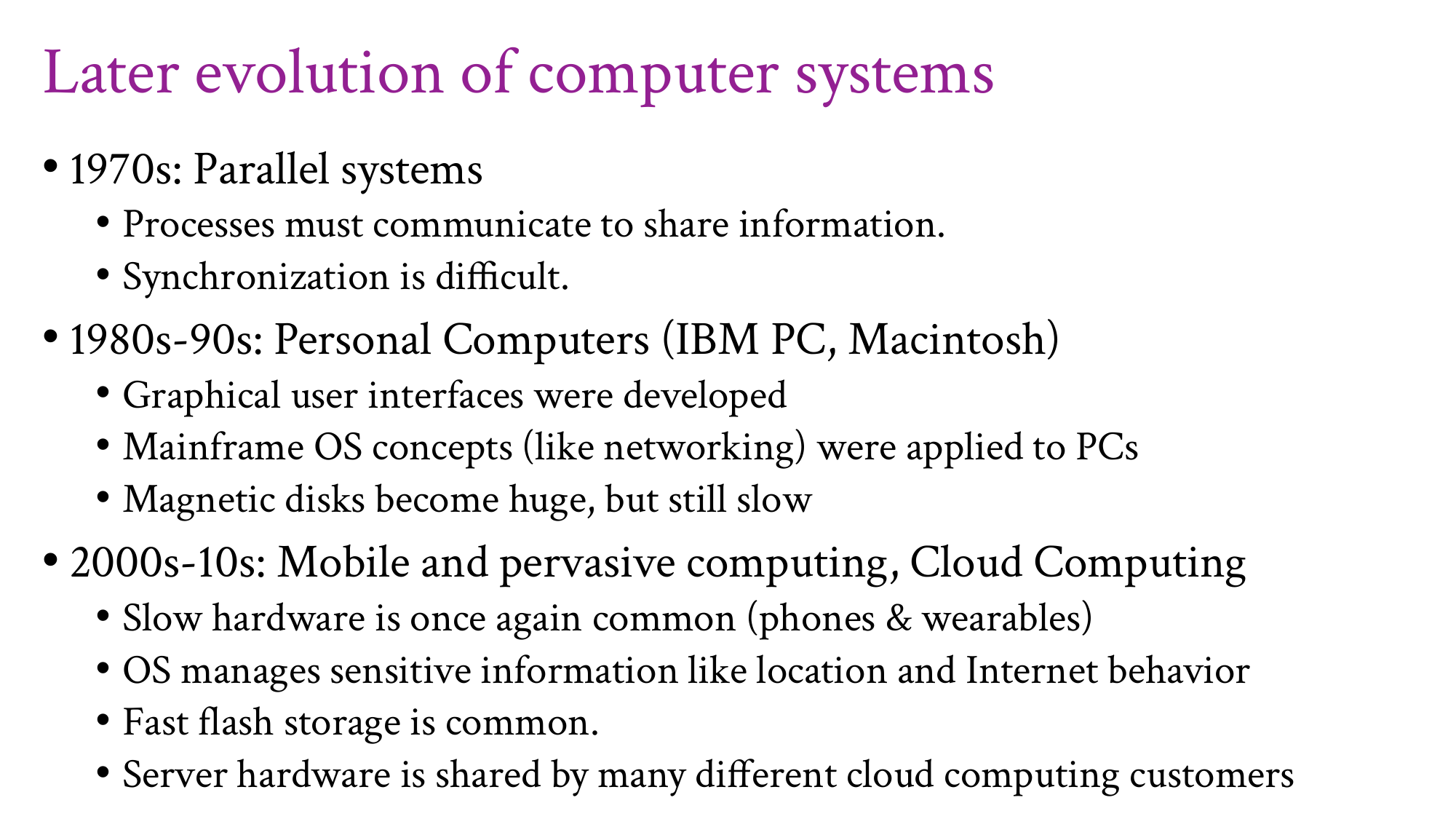

# Later evolution of computer systems
1970s: Parallel systems
Processes must communicate to share information.
Synchronization is difficult.
1980s-90s: Personal Computers (IBM PC, Macintosh)
Graphical user interfaces were developed
Mainframe OS concepts (like networking) were applied to PCs
Magnetic disks become huge, but still slow
2000s-10s: Mobile and pervasive computing, Cloud Computing
Slow hardware is once again common (phones & wearables)
OS manages sensitive information like location and Internet behavior
Fast flash storage is common.
Server hardware is shared by many different cloud computing customers